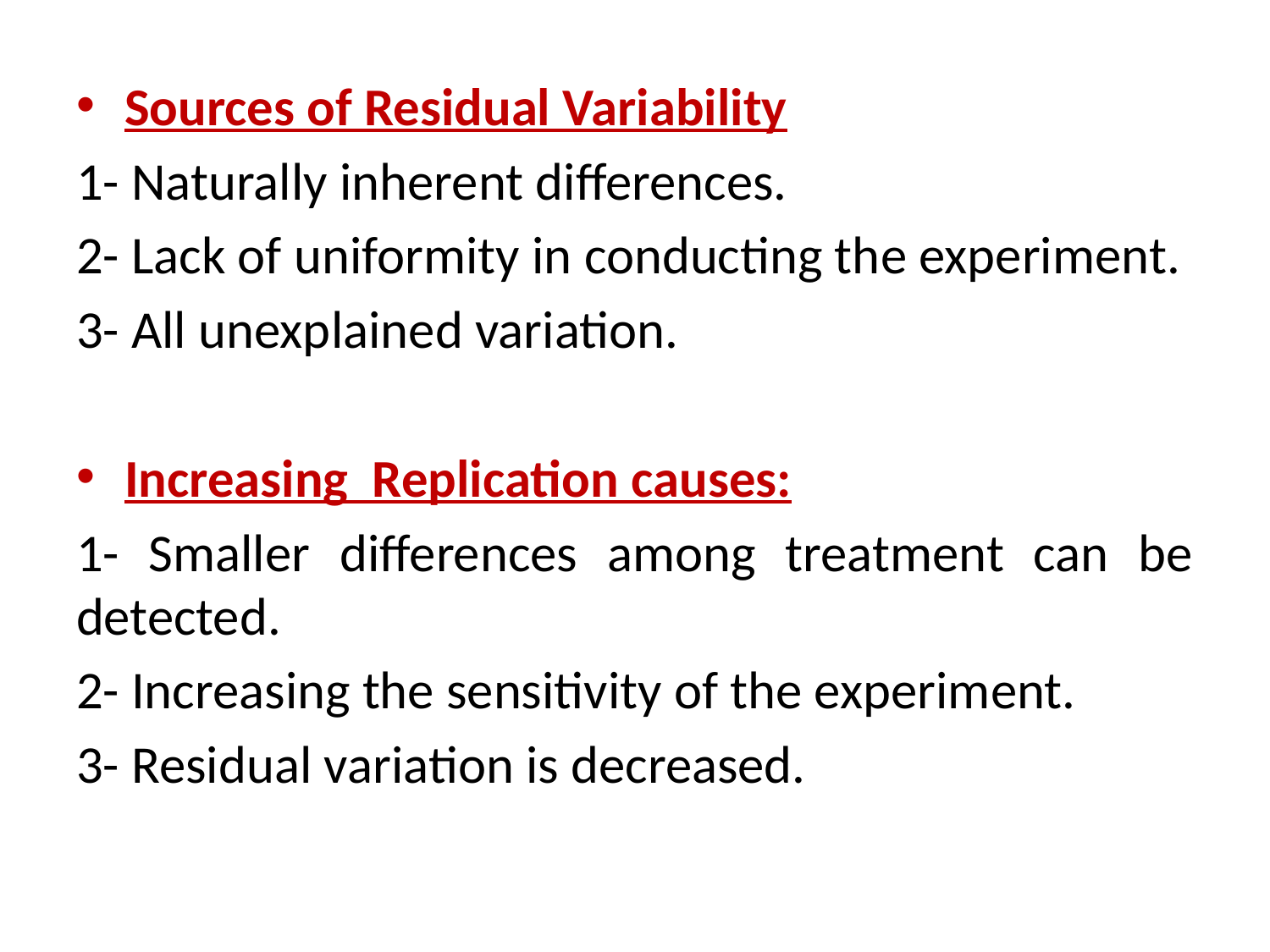

Sources of Residual Variability
1- Naturally inherent differences.
2- Lack of uniformity in conducting the experiment.
3- All unexplained variation.

Increasing  Replication causes:
1- Smaller differences among treatment can be detected.
2- Increasing the sensitivity of the experiment.
3- Residual variation is decreased.